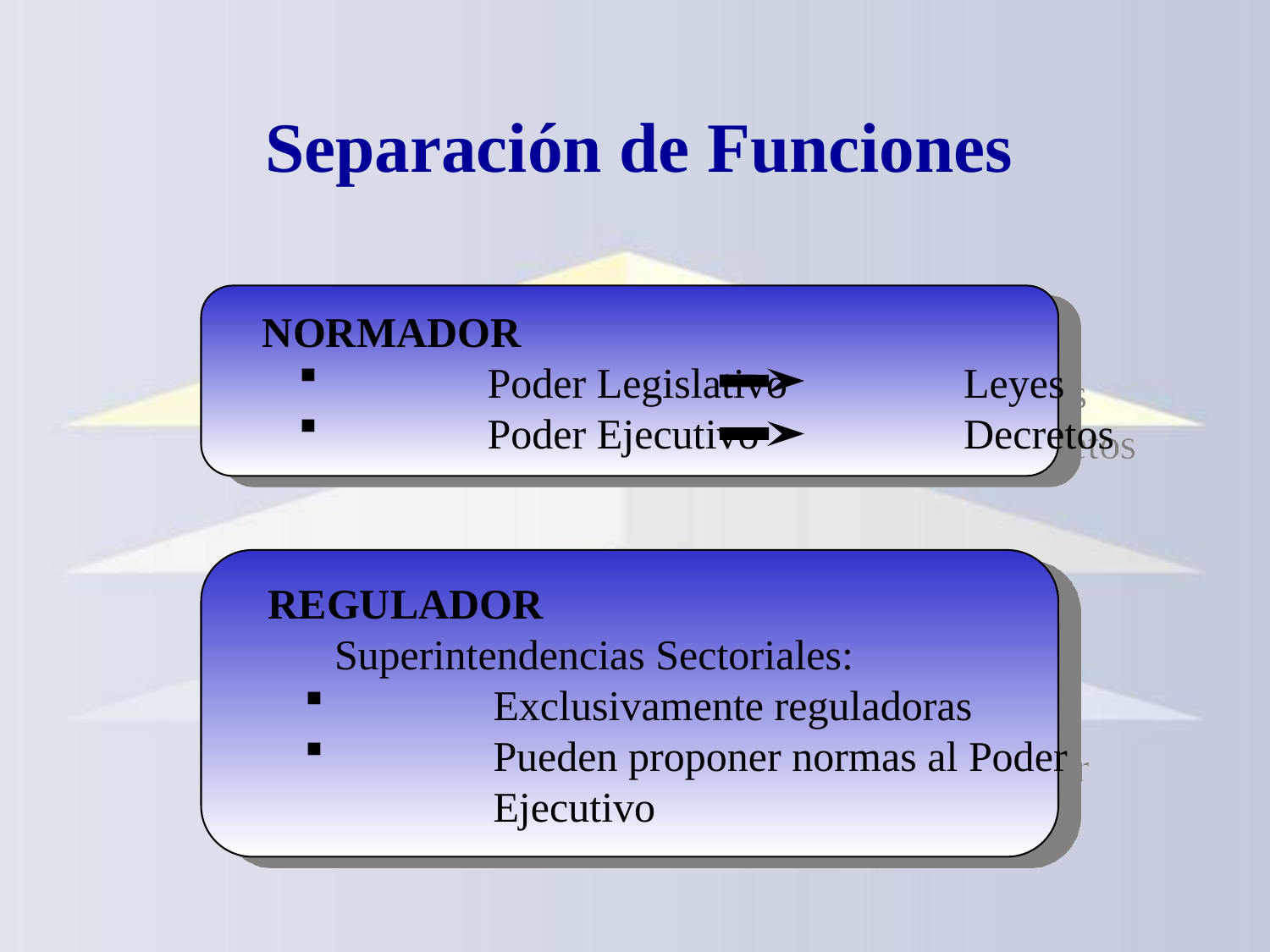

Separación de Funciones
NORMADOR
 	Poder Legislativo		Leyes
 	Poder Ejecutivo		Decretos

REGULADOR
Superintendencias Sectoriales:
 	Exclusivamente reguladoras
 	Pueden proponer normas al Poder
  	Ejecutivo